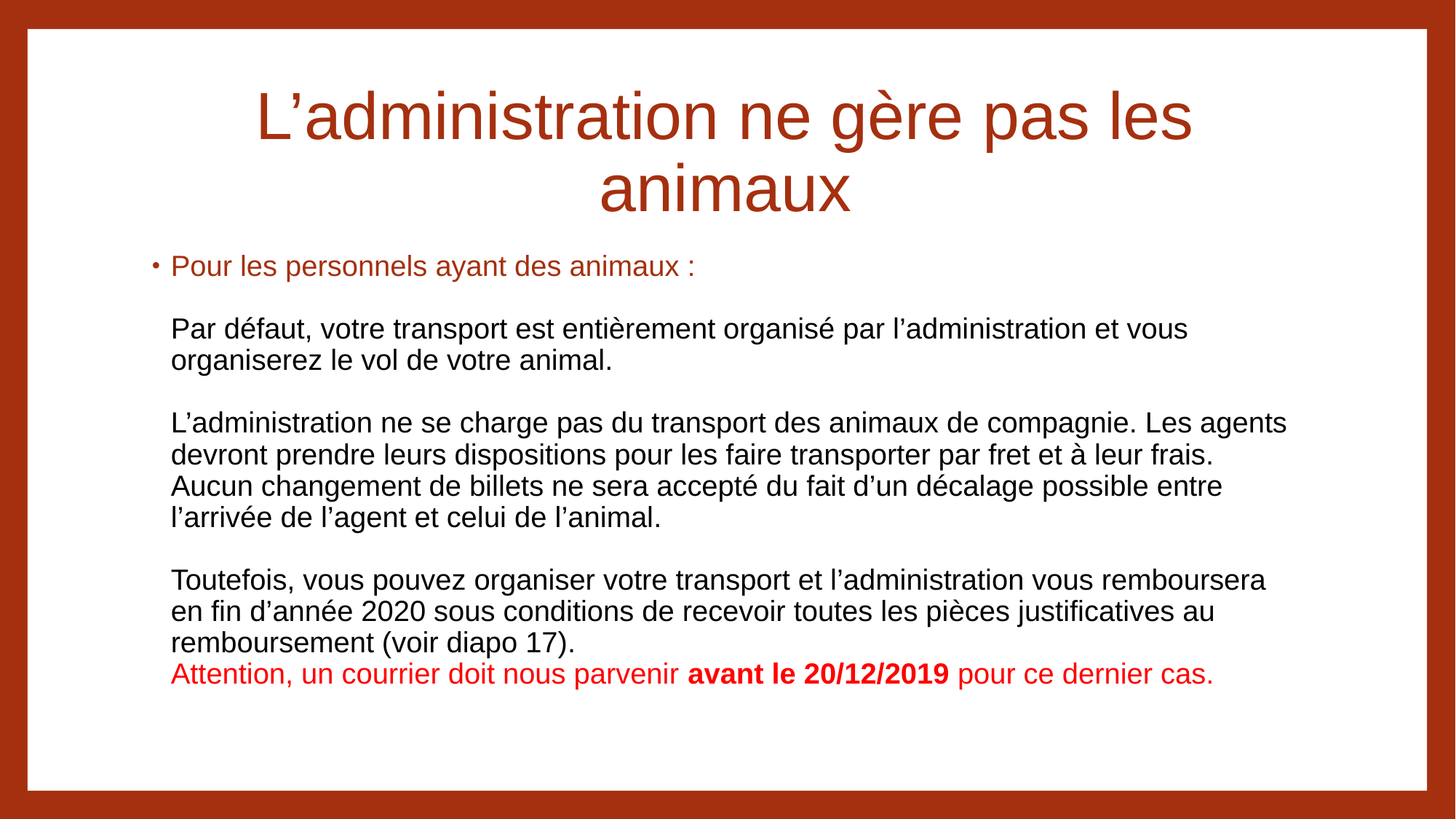

# L’administration ne gère pas les animaux
Pour les personnels ayant des animaux :
Par défaut, votre transport est entièrement organisé par l’administration et vous organiserez le vol de votre animal.
L’administration ne se charge pas du transport des animaux de compagnie. Les agents devront prendre leurs dispositions pour les faire transporter par fret et à leur frais. Aucun changement de billets ne sera accepté du fait d’un décalage possible entre l’arrivée de l’agent et celui de l’animal.
Toutefois, vous pouvez organiser votre transport et l’administration vous remboursera en fin d’année 2020 sous conditions de recevoir toutes les pièces justificatives au remboursement (voir diapo 17).
Attention, un courrier doit nous parvenir avant le 20/12/2019 pour ce dernier cas.